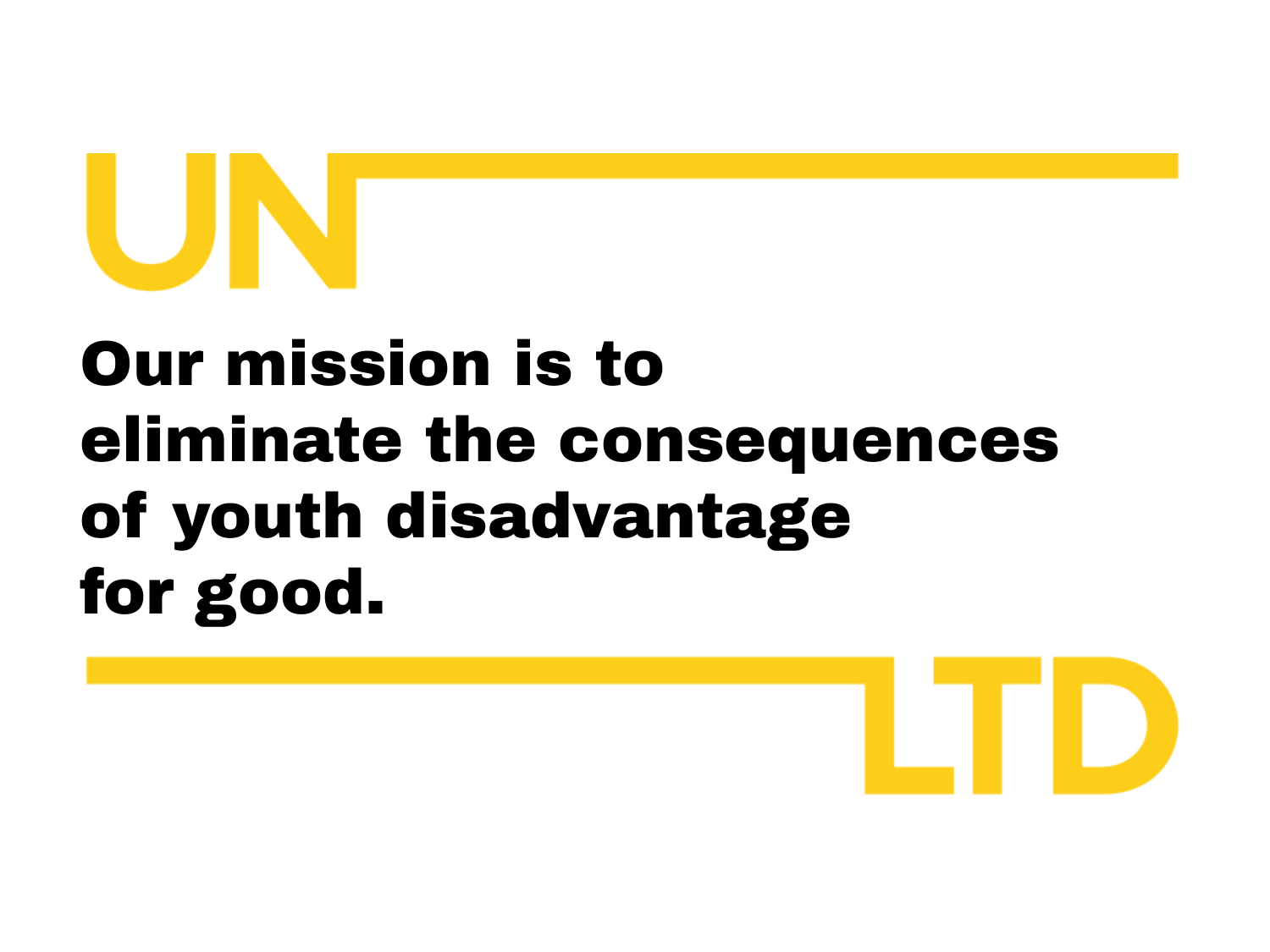

Our mission is to
eliminate the consequences
of youth disadvantage
for good.